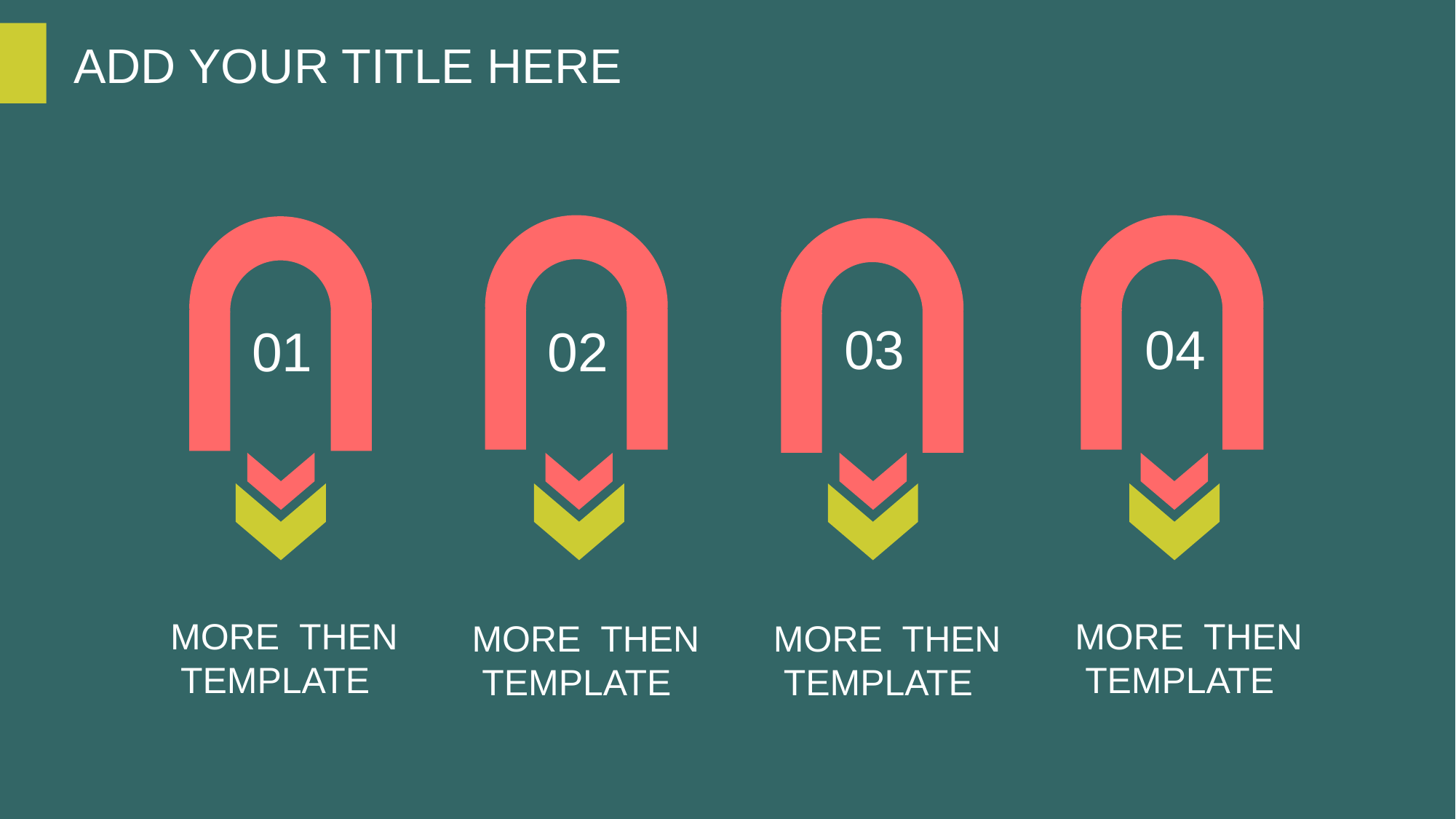

ADD YOUR TITLE HERE

02

04

01

03

MORE  THEN
 TEMPLATE
MORE  THEN
 TEMPLATE
MORE  THEN
 TEMPLATE
MORE  THEN
 TEMPLATE